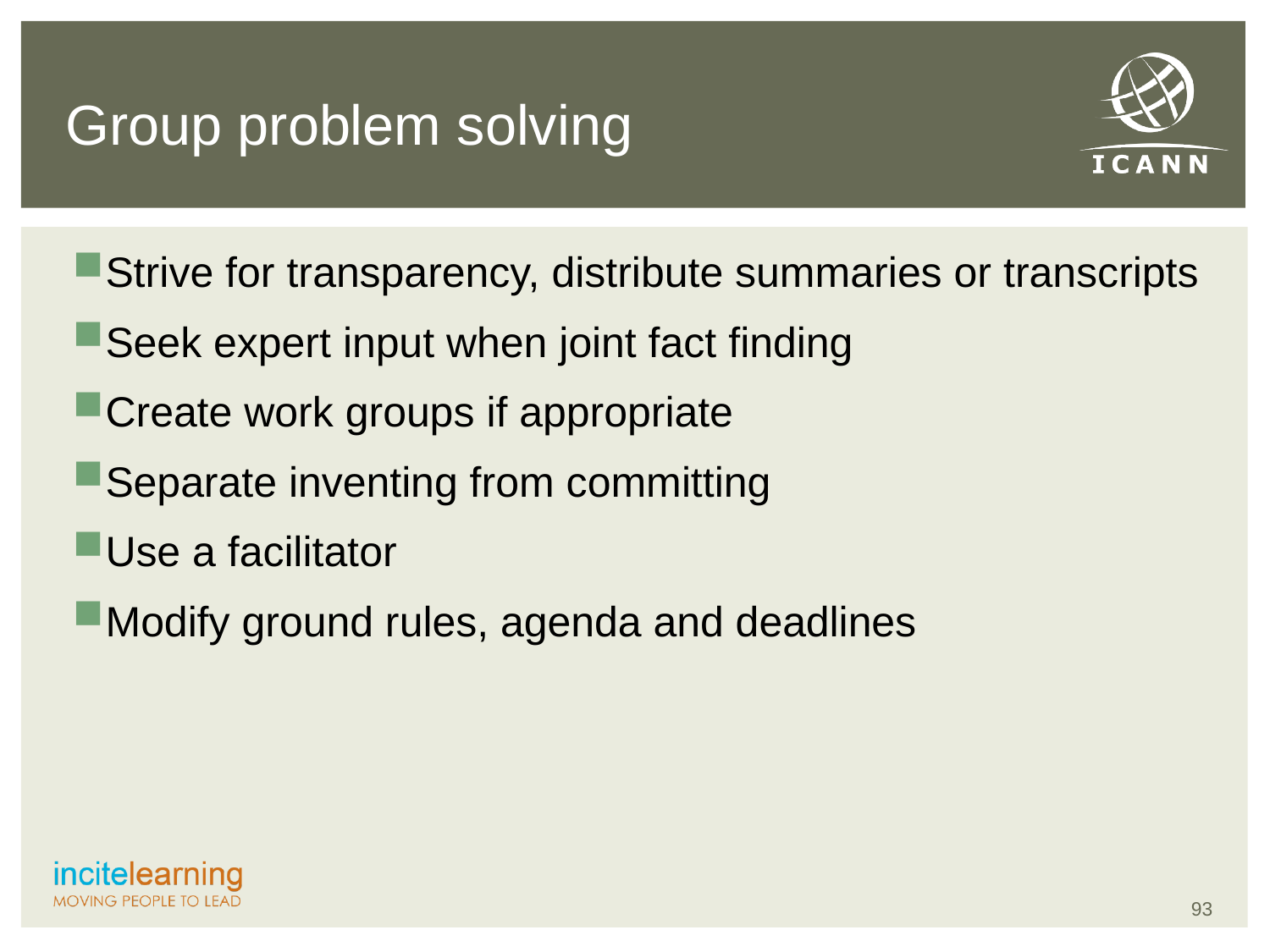

# Group problem solving
Strive for transparency, distribute summaries or transcripts
Seek expert input when joint fact finding
Create work groups if appropriate
Separate inventing from committing
Use a facilitator
Modify ground rules, agenda and deadlines
93